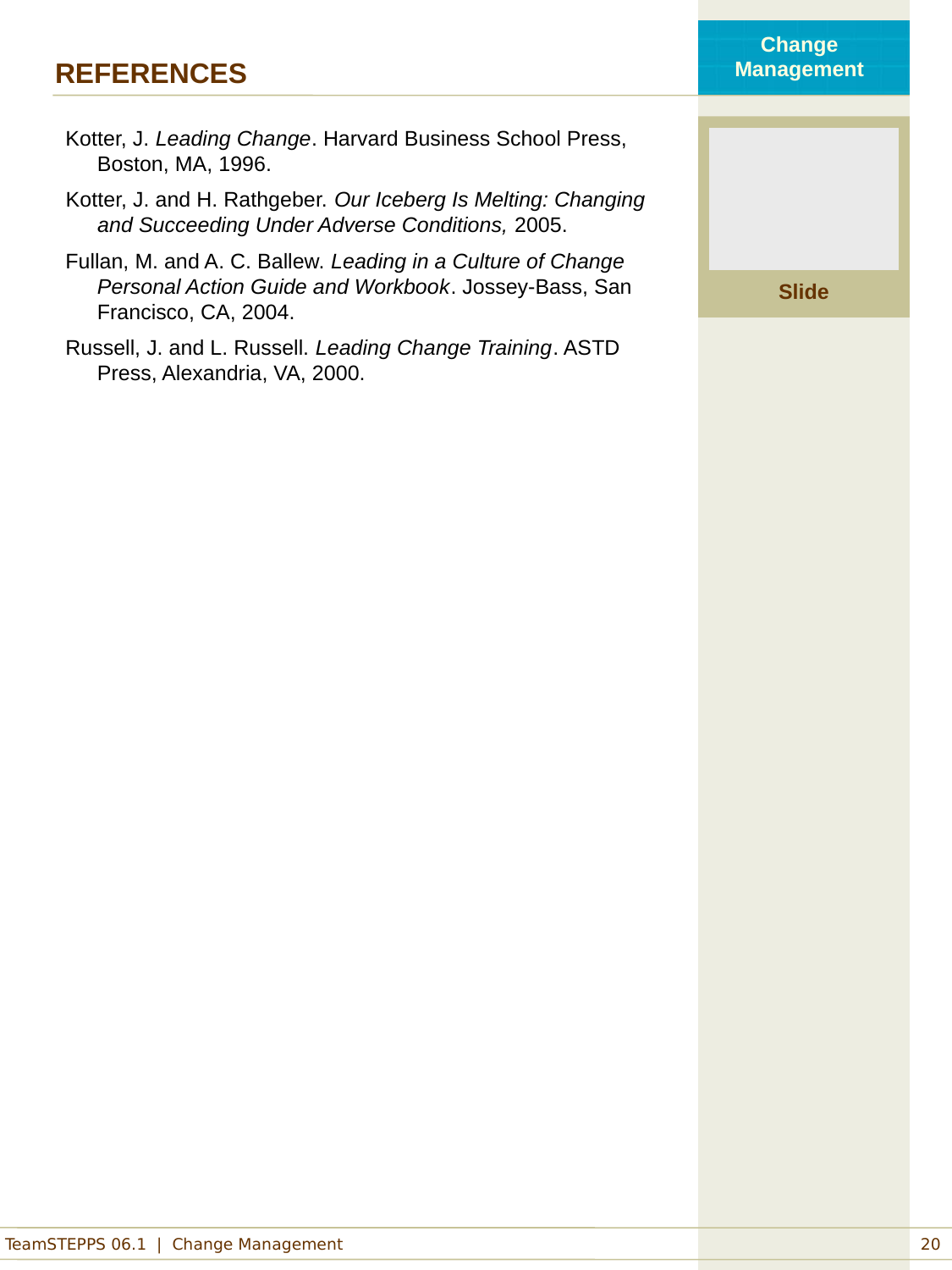

# REFERENCES
Kotter, J. Leading Change. Harvard Business School Press, Boston, MA, 1996.
Kotter, J. and H. Rathgeber. Our Iceberg Is Melting: Changing and Succeeding Under Adverse Conditions, 2005.
Fullan, M. and A. C. Ballew. Leading in a Culture of Change Personal Action Guide and Workbook. Jossey-Bass, San Francisco, CA, 2004.
Russell, J. and L. Russell. Leading Change Training. ASTD Press, Alexandria, VA, 2000.

20